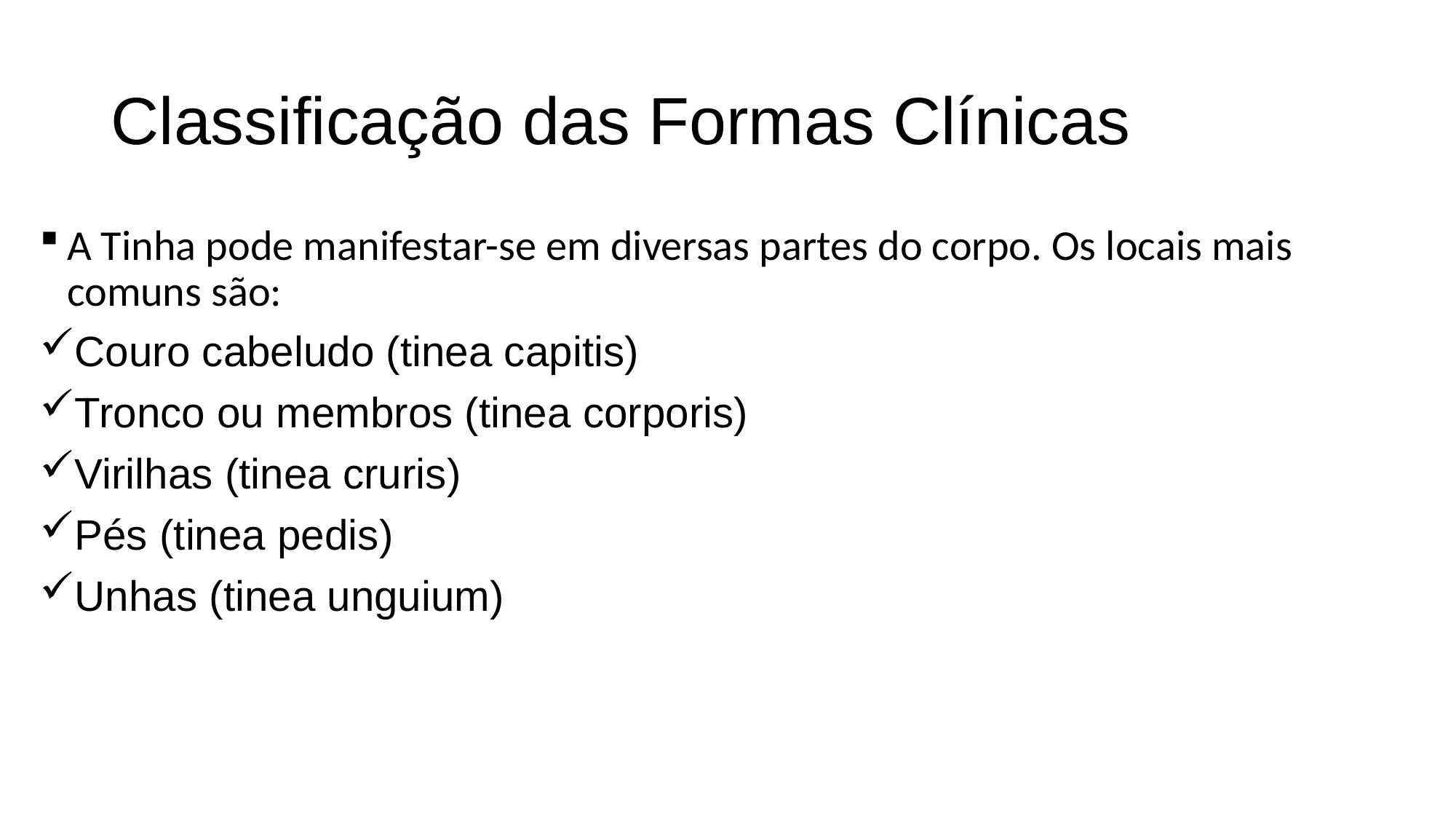

# Classificação das Formas Clínicas
A Tinha pode manifestar-se em diversas partes do corpo. Os locais mais comuns são:
Couro cabeludo (tinea capitis)
Tronco ou membros (tinea corporis)
Virilhas (tinea cruris)
Pés (tinea pedis)
Unhas (tinea unguium)